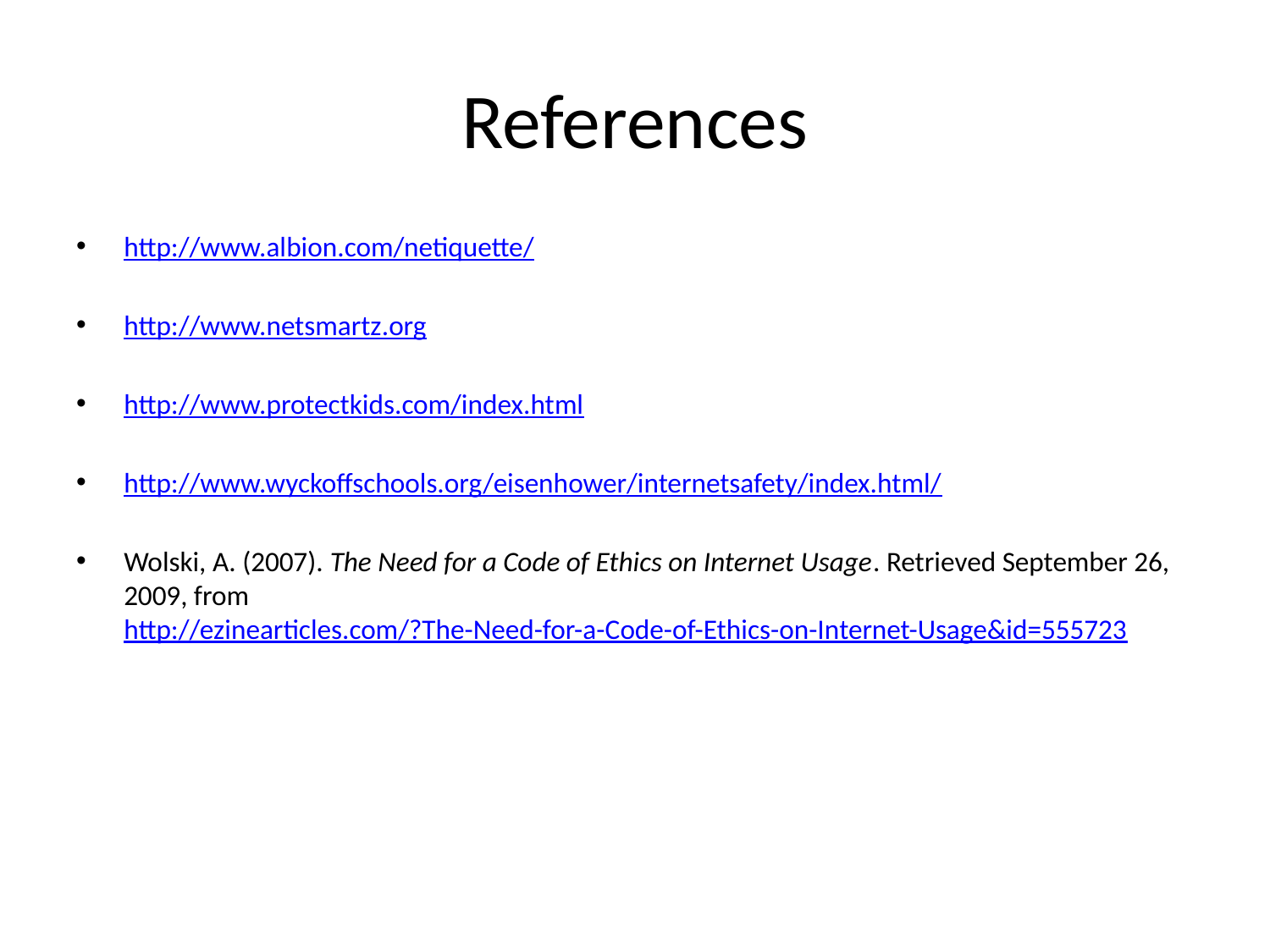

# References
http://www.albion.com/netiquette/

http://www.netsmartz.org

http://www.protectkids.com/index.html

http://www.wyckoffschools.org/eisenhower/internetsafety/index.html/

Wolski, A. (2007). The Need for a Code of Ethics on Internet Usage. Retrieved September 26, 2009, from http://ezinearticles.com/?The-Need-for-a-Code-of-Ethics-on-Internet-Usage&id=555723